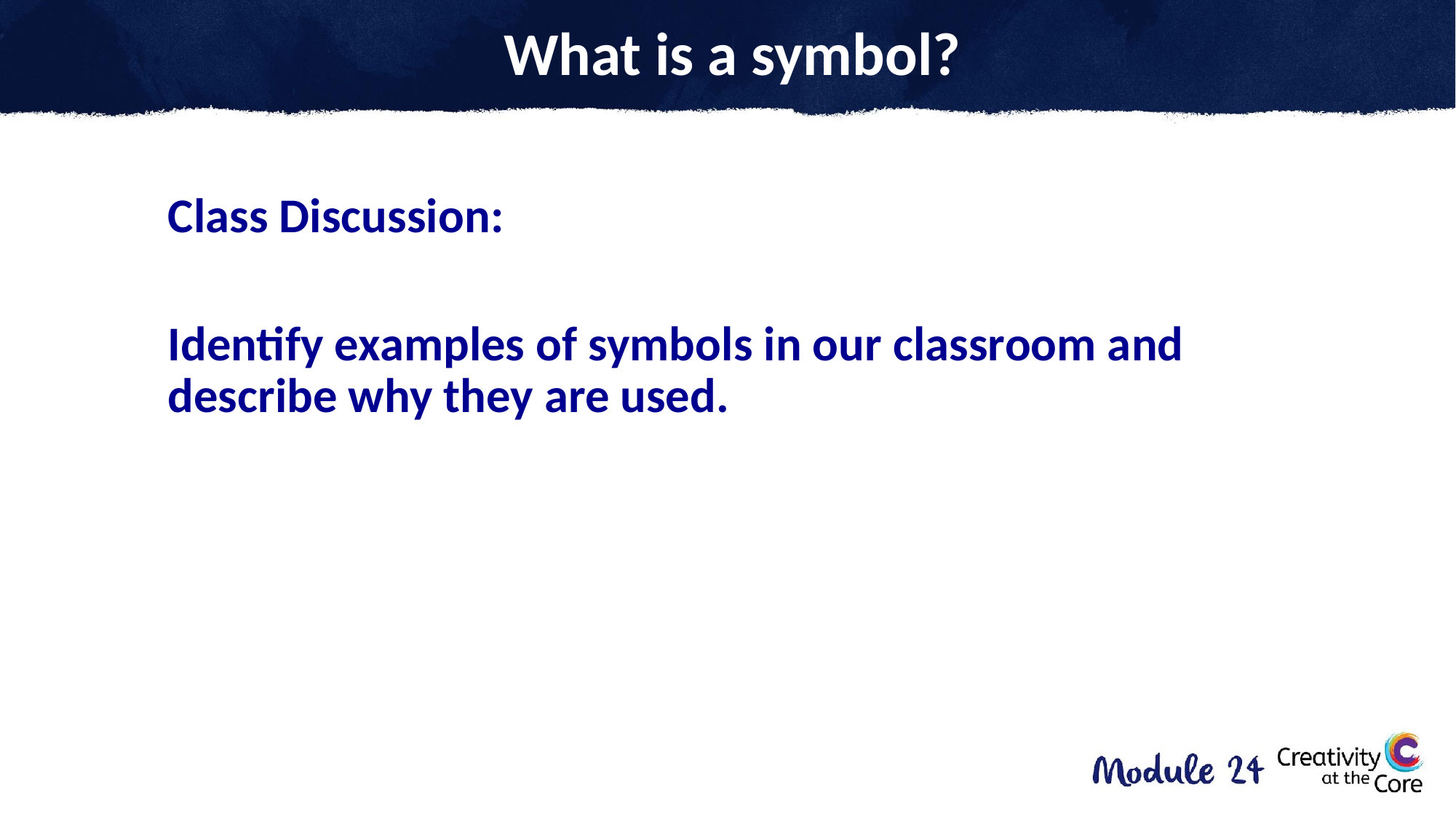

What is a symbol?
# Standards
Class Discussion:

Identify examples of symbols in our classroom and describe why they are used.